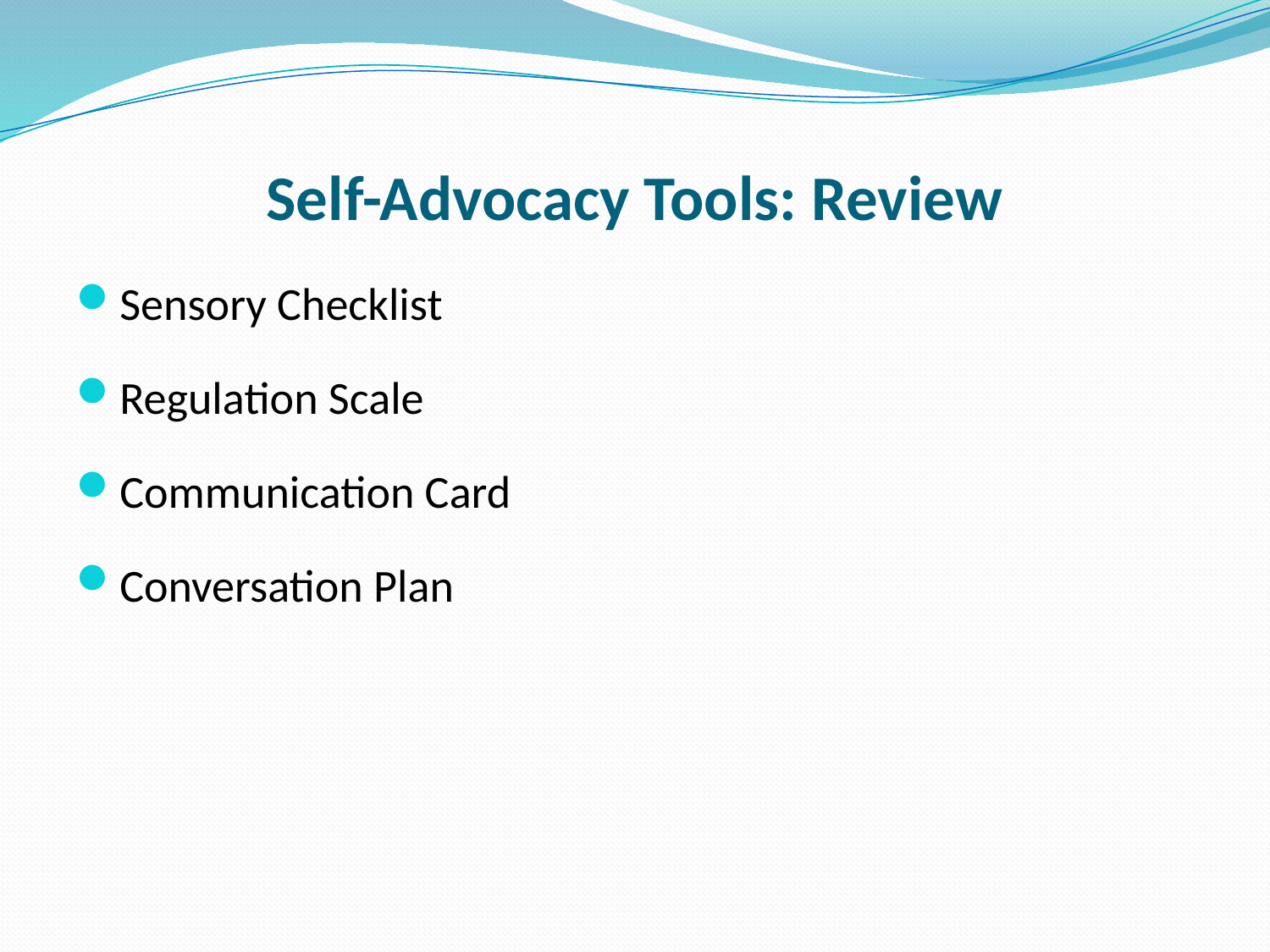

# Self-Advocacy Tools: Review
Sensory Checklist

Regulation Scale

Communication Card

Conversation Plan